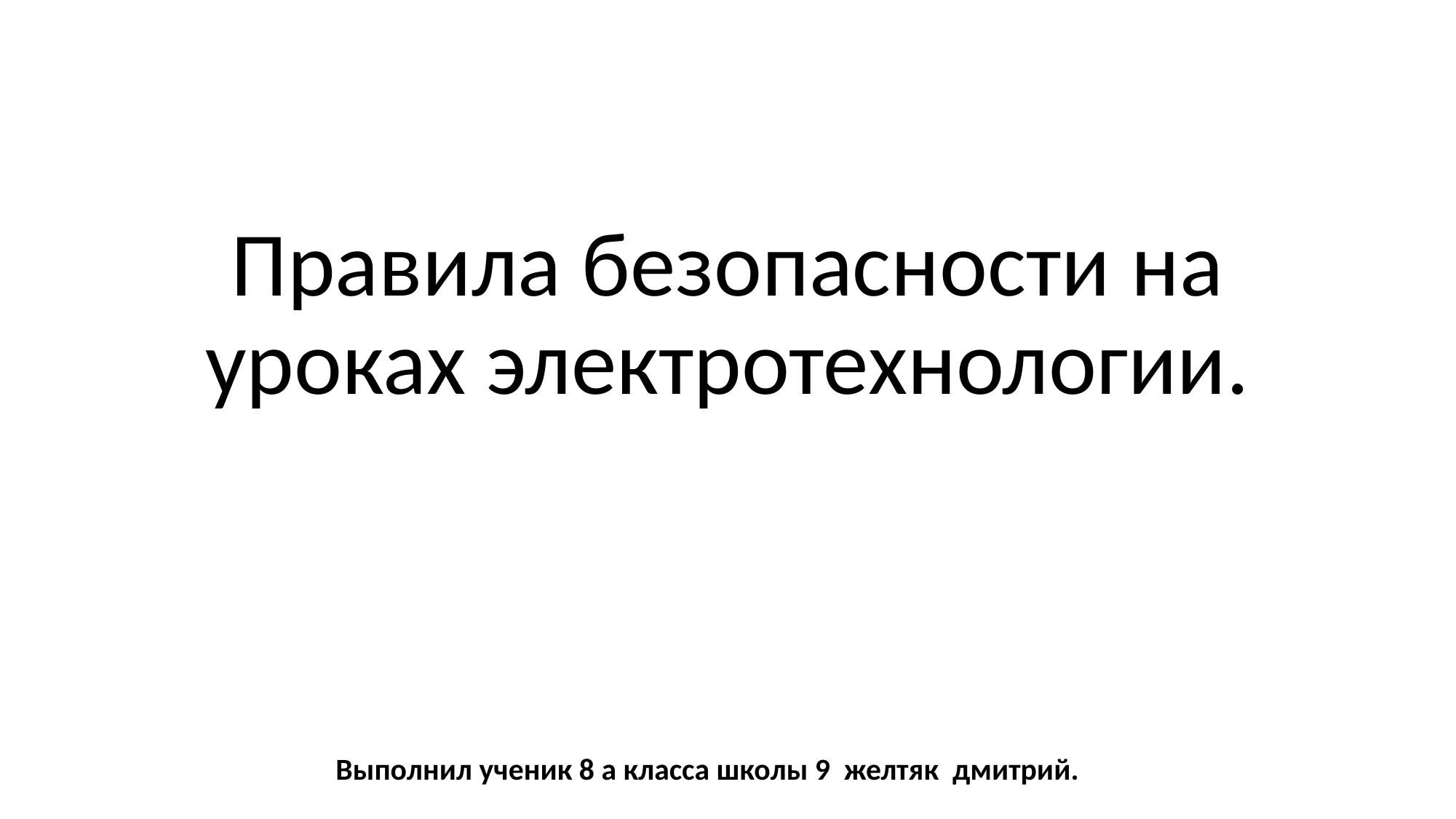

# Правила безопасности на уроках электротехнологии.

Выполнил ученик 8 а класса школы 9  желтяк  дмитрий.